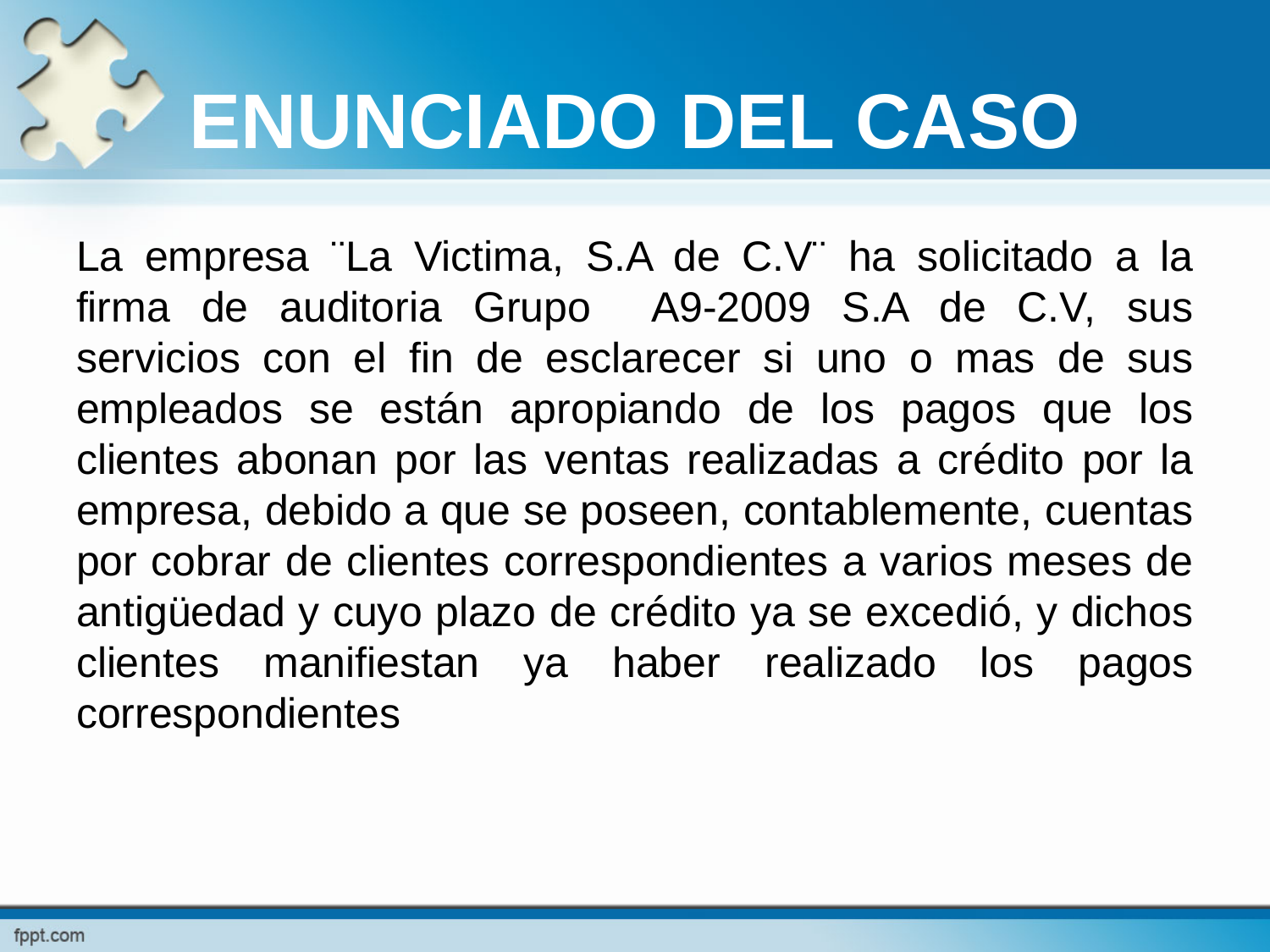

# ENUNCIADO DEL CASO
La empresa ¨La Victima, S.A de C.V¨ ha solicitado a la firma de auditoria Grupo  A9-2009 S.A de C.V, sus servicios con el fin de esclarecer si uno o mas de sus empleados se están apropiando de los pagos que los clientes abonan por las ventas realizadas a crédito por la empresa, debido a que se poseen, contablemente, cuentas por cobrar de clientes correspondientes a varios meses de antigüedad y cuyo plazo de crédito ya se excedió, y dichos clientes manifiestan ya haber realizado los pagos correspondientes